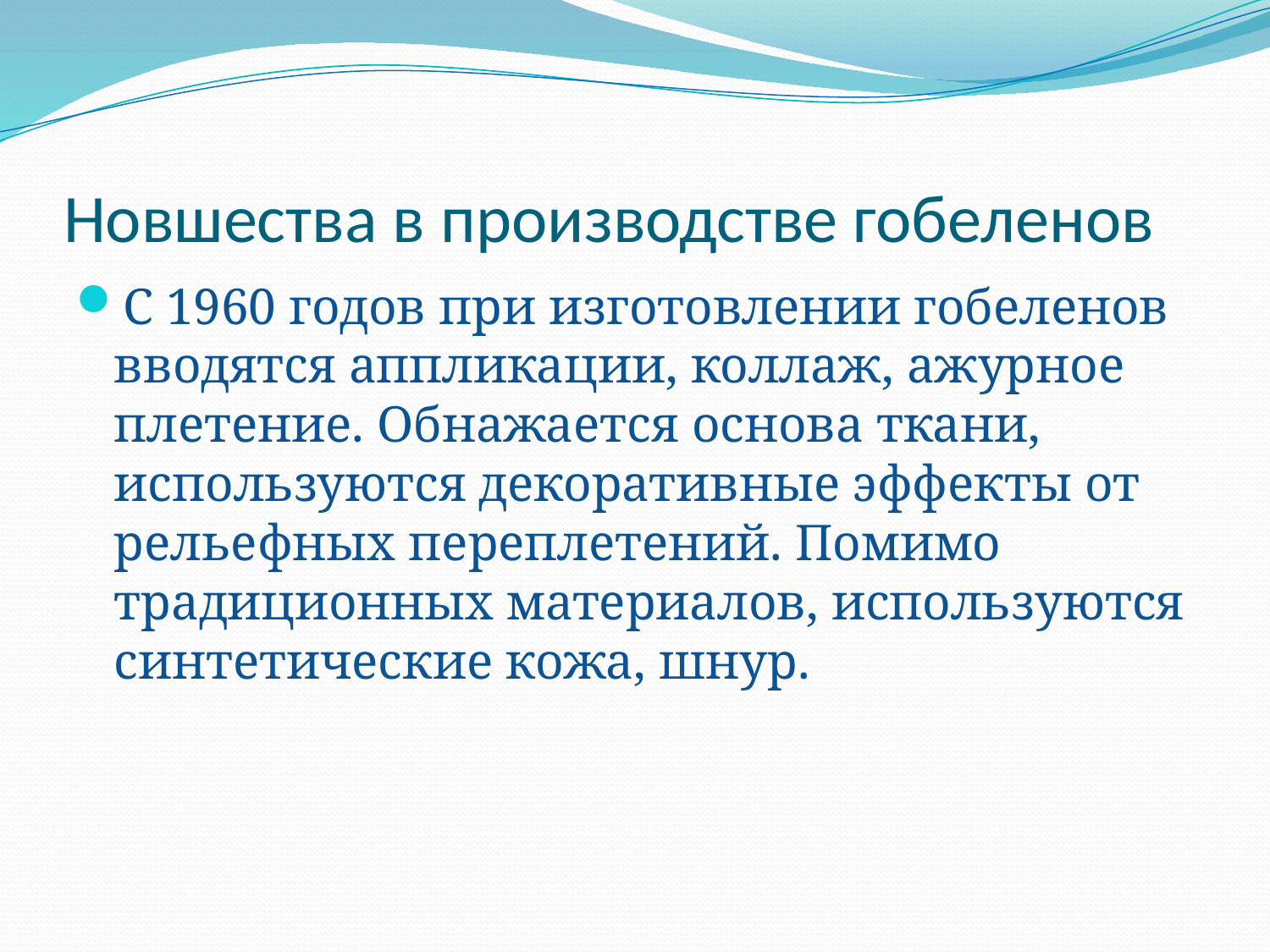

# Новшества в производстве гобеленов
С 1960 годов при изготовлении гобеленов вводятся аппликации, коллаж, ажурное плетение. Обнажается основа ткани, используются декоративные эффекты от рельефных переплетений. Помимо традиционных материалов, используются синтетические кожа, шнур.